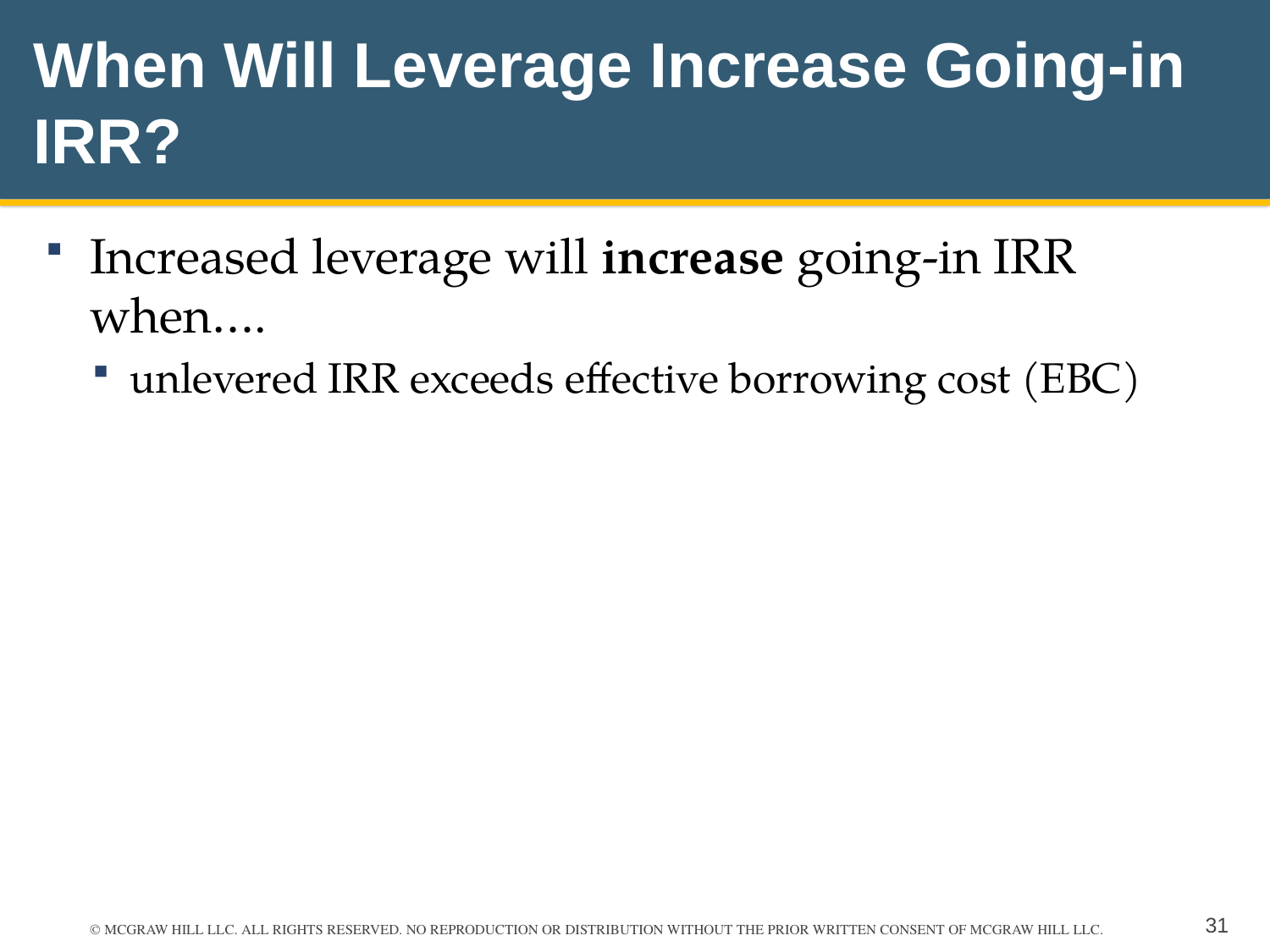

# When Will Leverage Increase Going-in IRR?
Increased leverage will increase going-in IRR when….
unlevered IRR exceeds effective borrowing cost (EBC)
© MCGRAW HILL LLC. ALL RIGHTS RESERVED. NO REPRODUCTION OR DISTRIBUTION WITHOUT THE PRIOR WRITTEN CONSENT OF MCGRAW HILL LLC.
31